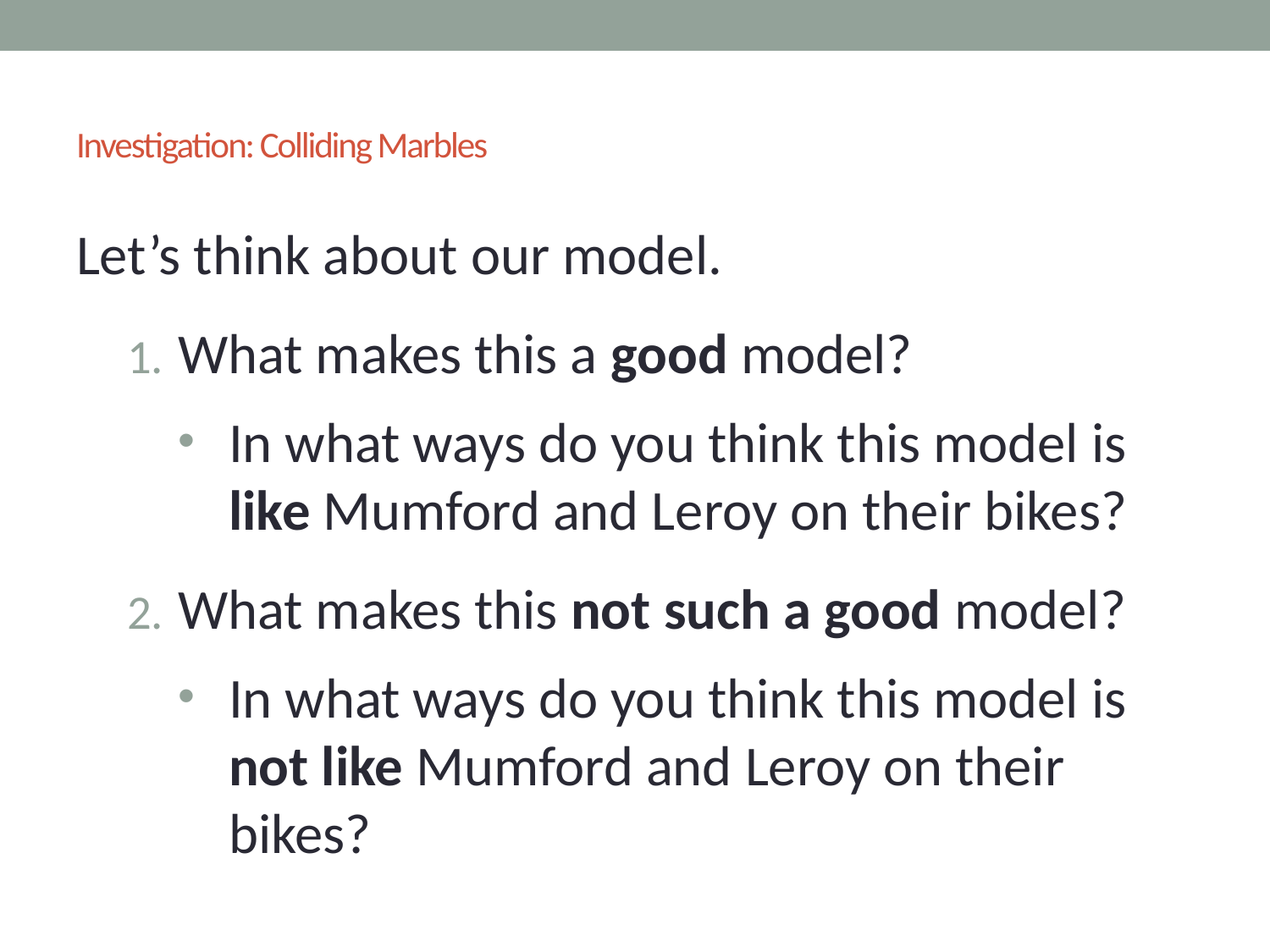

# Investigation: Colliding Marbles
Let’s think about our model.
What makes this a good model?
In what ways do you think this model is like Mumford and Leroy on their bikes?
What makes this not such a good model?
In what ways do you think this model is not like Mumford and Leroy on their bikes?